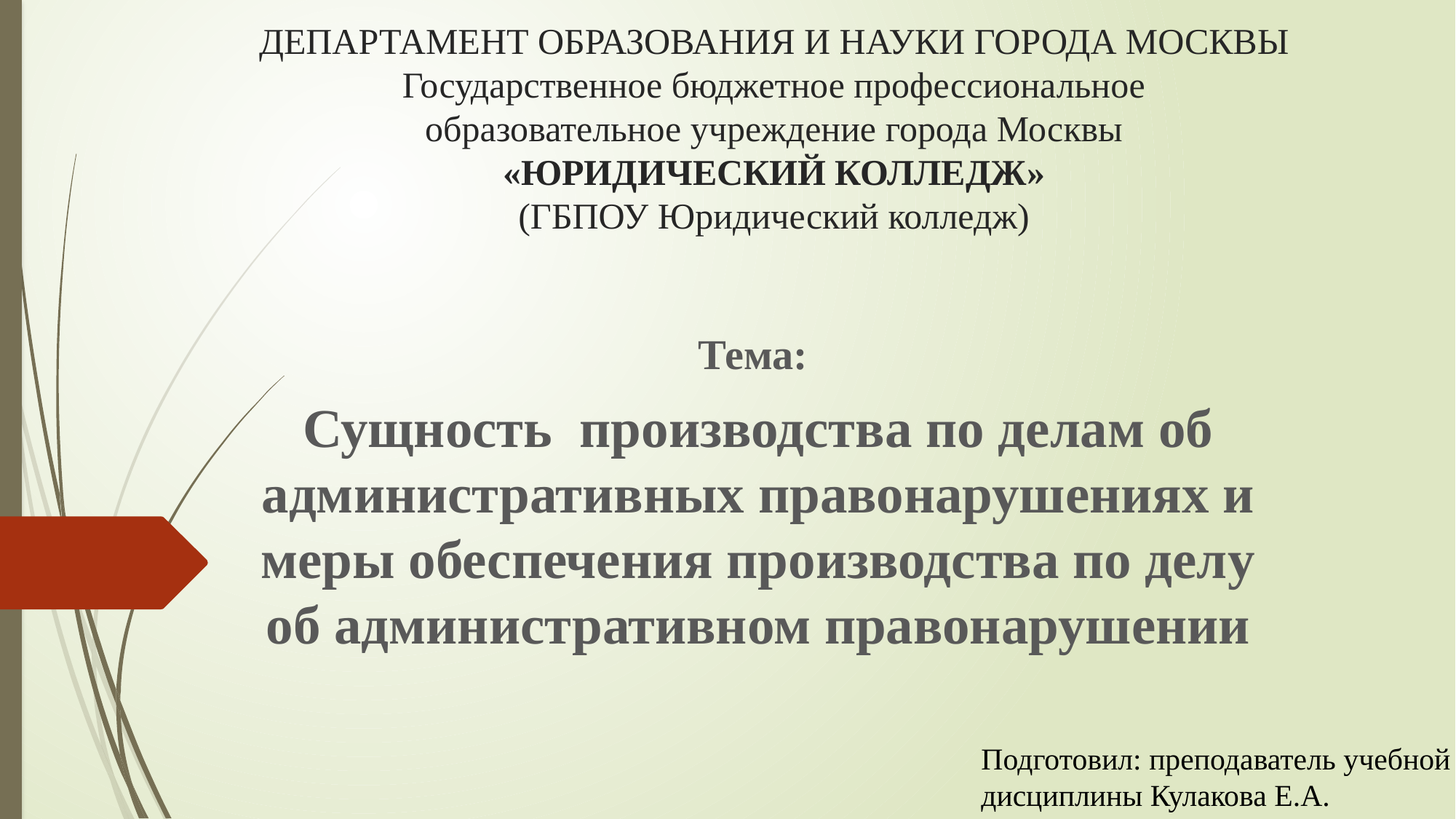

# ДЕПАРТАМЕНТ ОБРАЗОВАНИЯ И НАУКИ ГОРОДА МОСКВЫ Государственное бюджетное профессиональное образовательное учреждение города Москвы «ЮРИДИЧЕСКИЙ КОЛЛЕДЖ» (ГБПОУ Юридический колледж)
Тема:
Сущность  производства по делам об административных правонарушениях и меры обеспечения производства по делу об административном правонарушении

Подготовил: преподаватель учебной дисциплины Кулакова Е.А.